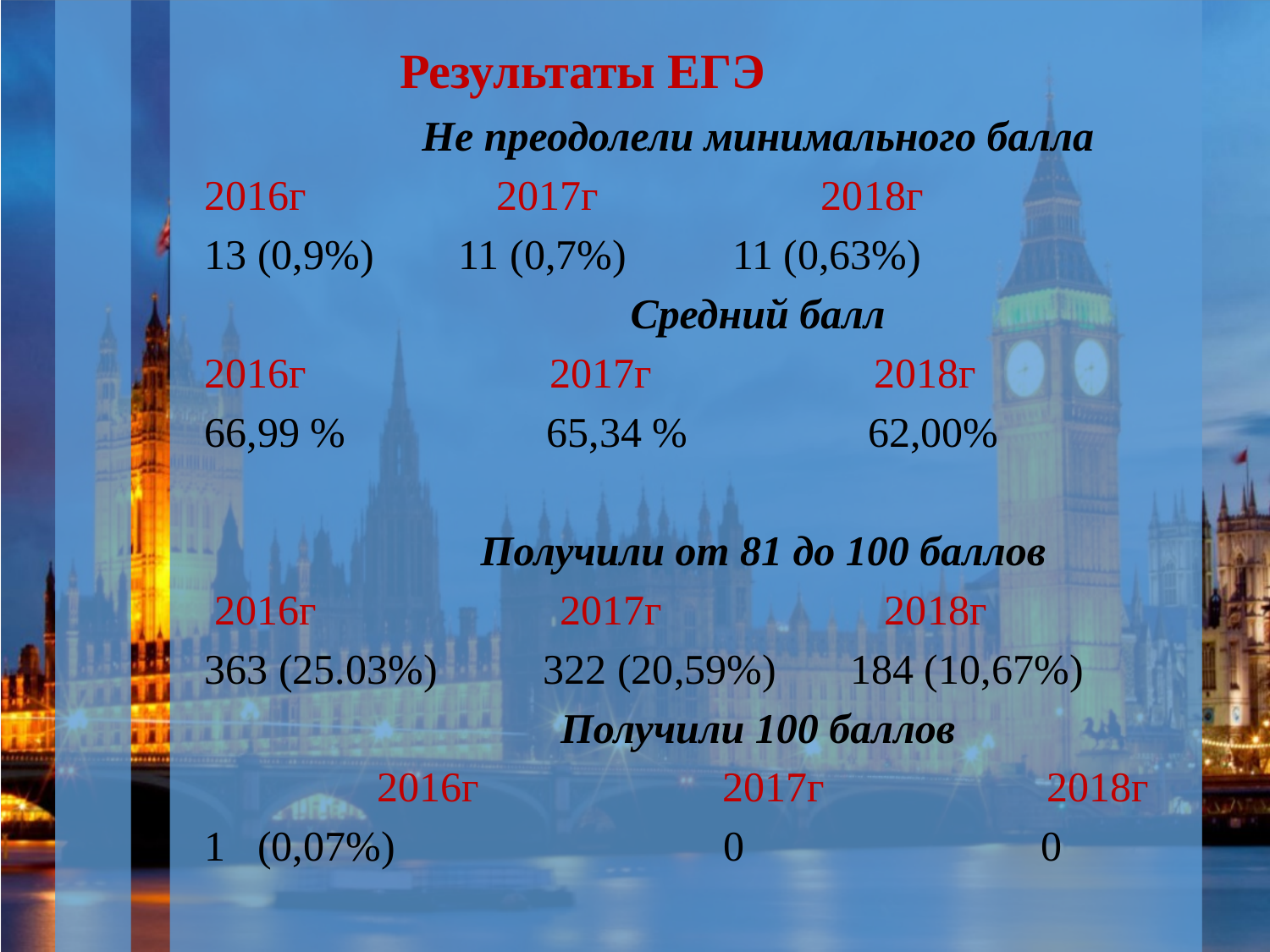

Результаты ЕГЭ
Не преодолели минимального балла
2016г                  2017г                     2018г
13 (0,9%)        11 (0,7%)          11 (0,63%)
Средний балл
2016г                       2017г                     2018г
66,99 %                   65,34 %                 62,00%

Получили от 81 до 100 баллов
 2016г                       2017г                     2018г
363 (25.03%)          322 (20,59%)       184 (10,67%)
Получили 100 баллов
2016г                       2017г                     2018г
1   (0,07%)                               0                            0